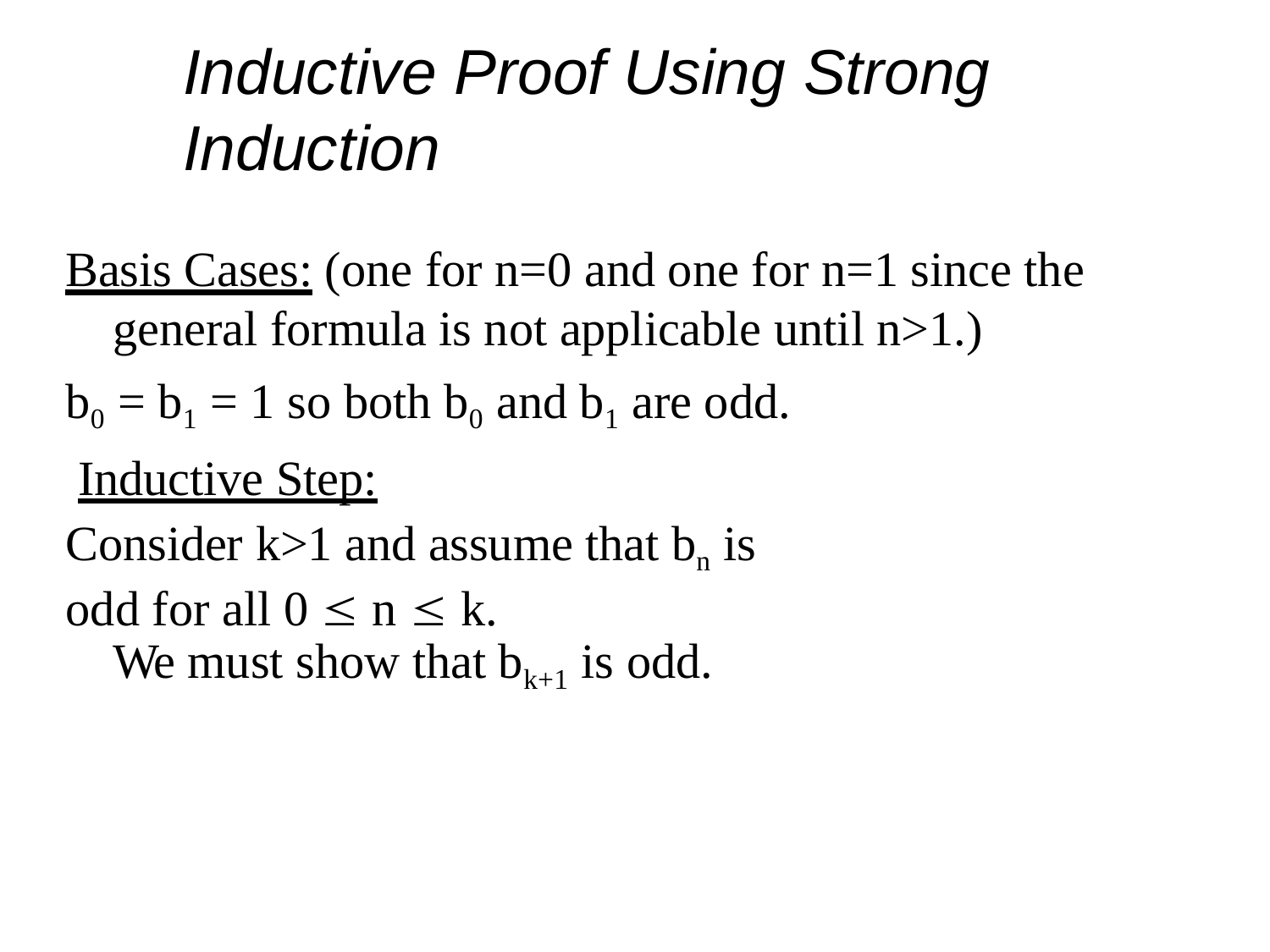

# Inductive Proof Using Strong Induction
Basis Cases: (one for n=0 and one for n=1 since the
general formula is not applicable until n>1.)
b0 = b1 = 1 so both b0 and b1 are odd.  Inductive Step:
Consider k>1 and assume that bn is odd for all 0 ≤ n ≤ k.
We must show that bk+1 is odd.